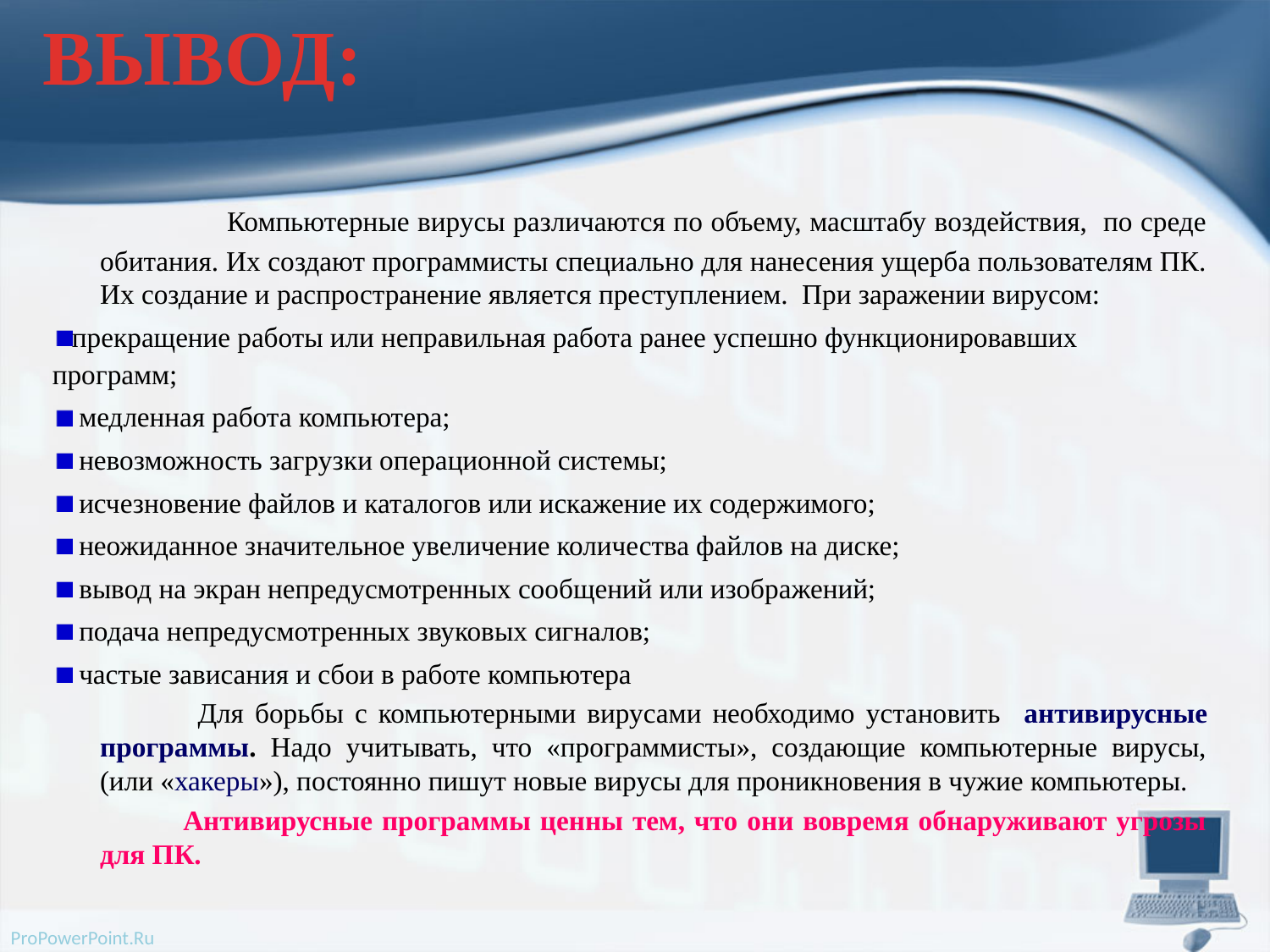

# ВЫВОД:
		Компьютерные вирусы различаются по объему, масштабу воздействия,  по среде обитания. Их создают программисты специально для нанесения ущерба пользователям ПК. Их создание и распространение является преступлением.  При заражении вирусом:
прекращение работы или неправильная работа ранее успешно функционировавших программ;
 медленная работа компьютера;
 невозможность загрузки операционной системы;
 исчезновение файлов и каталогов или искажение их содержимого;
 неожиданное значительное увеличение количества файлов на диске;
 вывод на экран непредусмотренных сообщений или изображений;
 подача непредусмотренных звуковых сигналов;
 частые зависания и сбои в работе компьютера
             Для борьбы с компьютерными вирусами необходимо установить  антивирусные программы. Надо учитывать, что «программисты», создающие компьютерные вирусы, (или «хакеры»), постоянно пишут новые вирусы для проникновения в чужие компьютеры.
              Антивирусные программы ценны тем, что они вовремя обнаруживают угрозы для ПК.